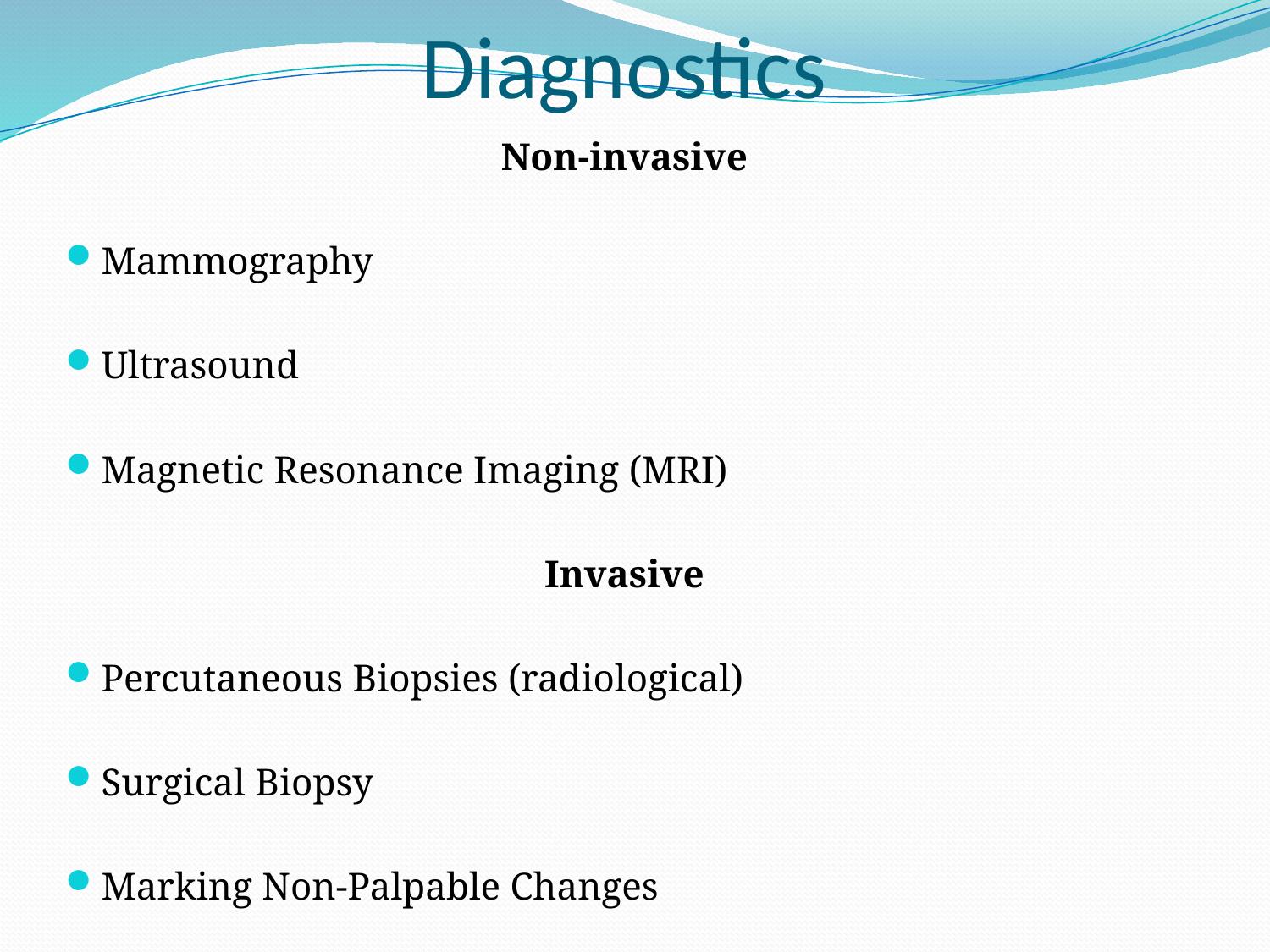

# Diagnostics
Non-invasive

Mammography

Ultrasound

Magnetic Resonance Imaging (MRI)

Invasive

Percutaneous Biopsies (radiological)

Surgical Biopsy

Marking Non-Palpable Changes